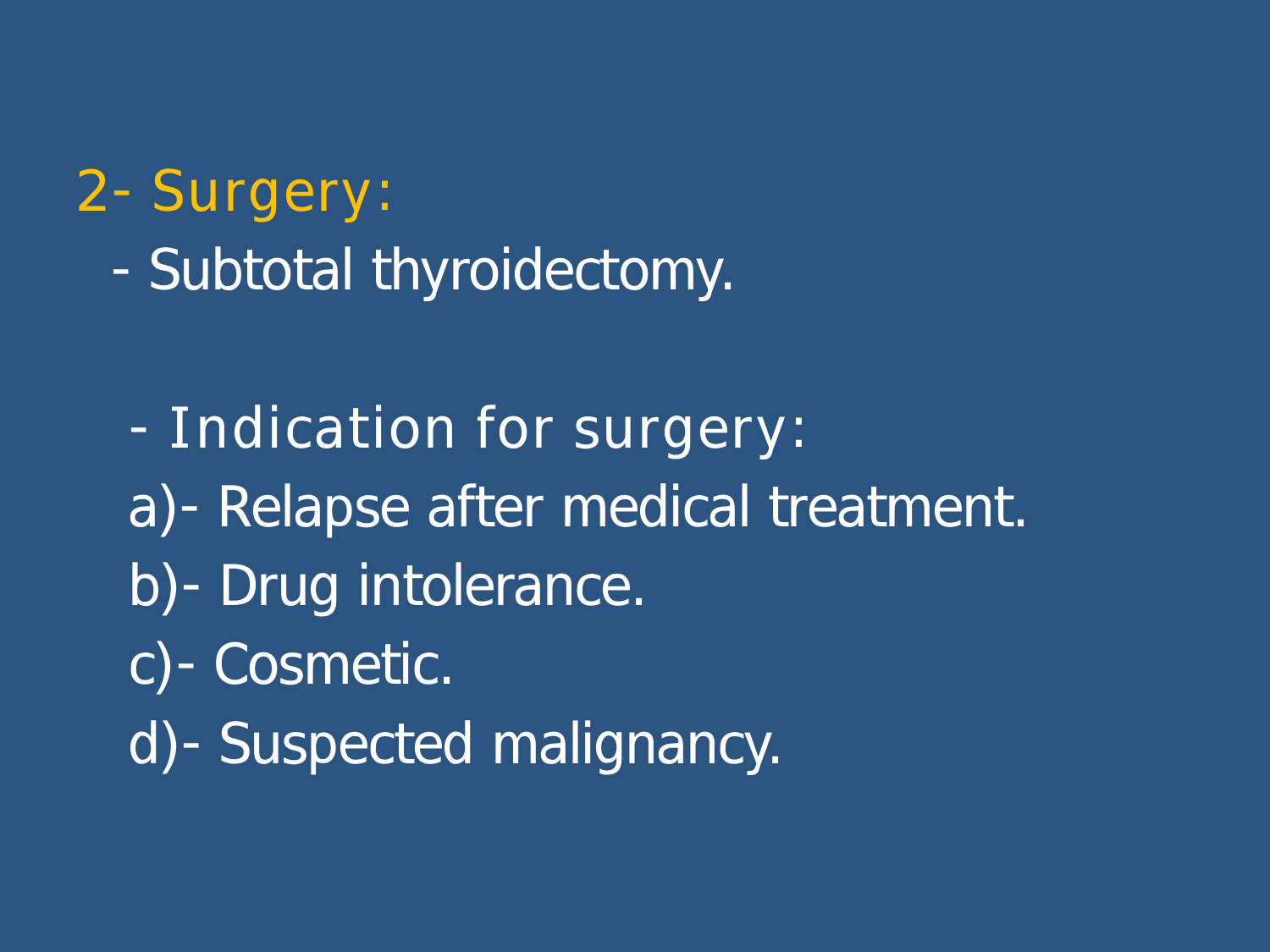

2- Surgery:
  - Subtotal thyroidectomy.

   - Indication for surgery:
   a)- Relapse after medical treatment.
   b)- Drug intolerance.
   c)- Cosmetic.
   d)- Suspected malignancy.